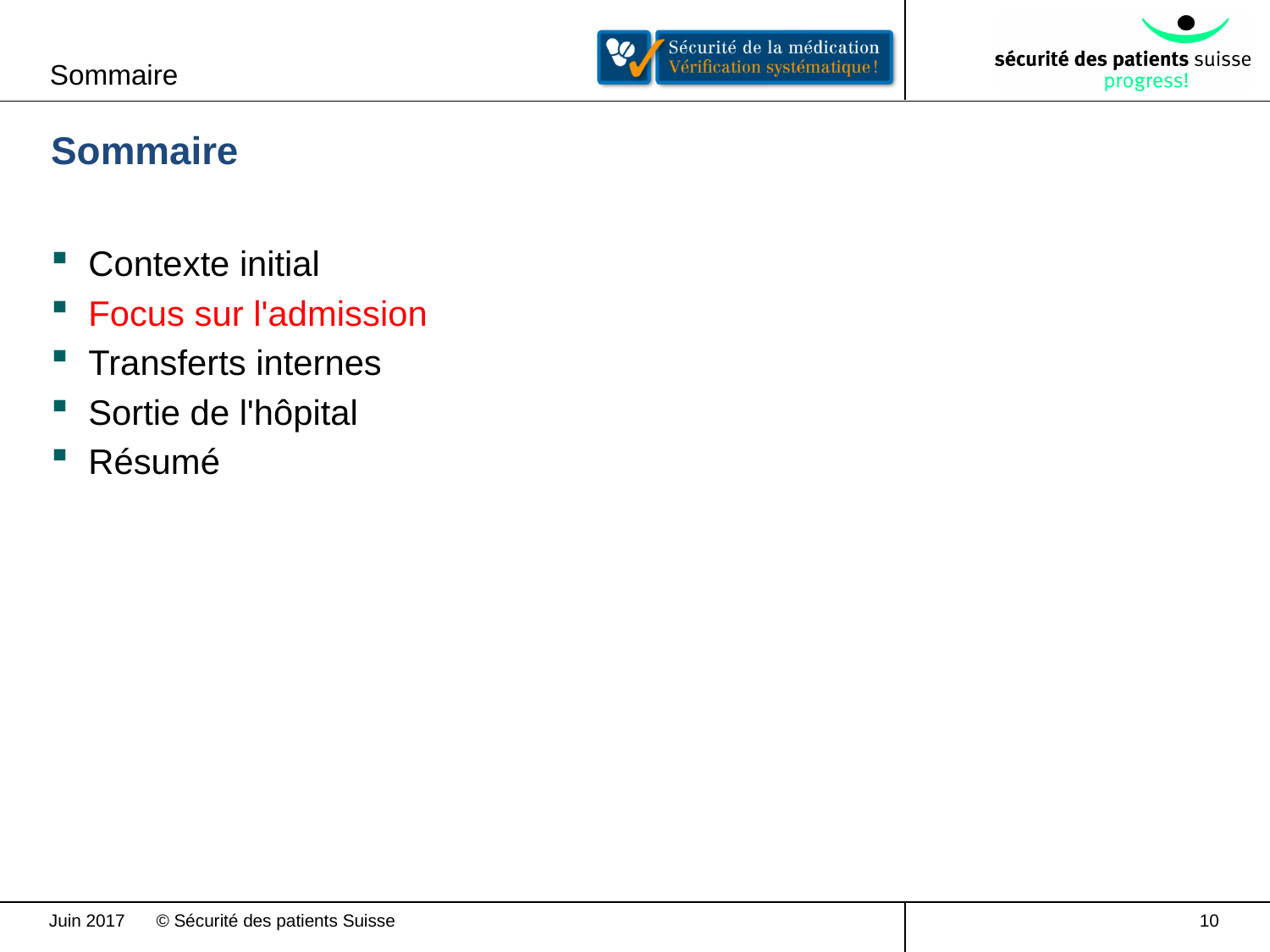

Sommaire
Sommaire

Contexte initial
Focus sur l'admission
Transferts internes
Sortie de l'hôpital
Résumé

Juin 2017
10